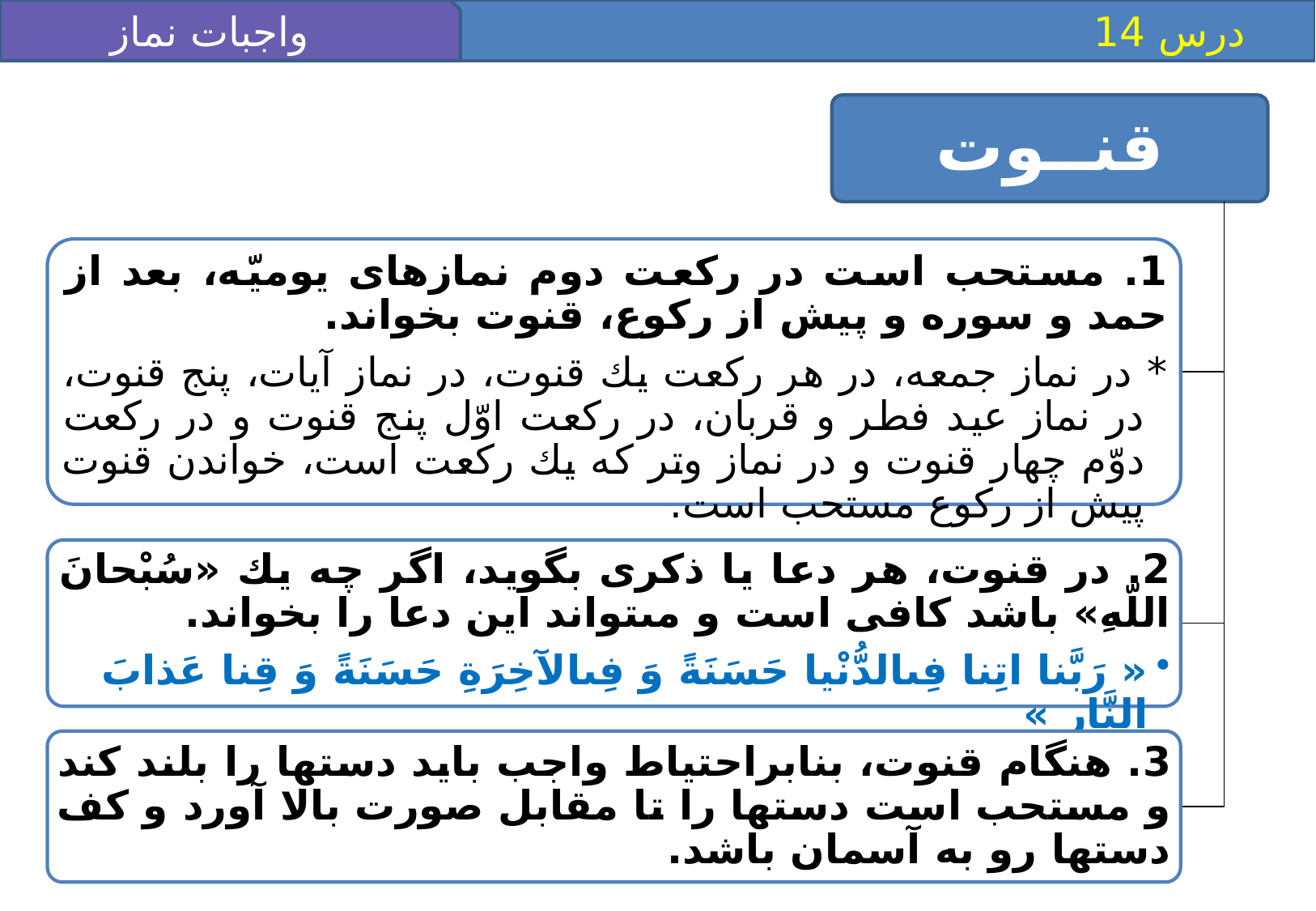

واجبات نماز 4
 درس 14
قنــوت

1. مستحب است در ركعت دوم نمازهاى يوميّه، بعد از حمد و سوره و پيش از ركوع، قنوت بخواند.
* در نماز جمعه، در هر ركعت يك قنوت، در نماز آيات، پنج قنوت، در نماز عيد فطر و قربان، در ركعت اوّل پنج قنوت و در ركعت دوّم چهار قنوت و در نماز وتر كه يك ركعت است، خواندن قنوت پيش از ركوع مستحب است.

3. هنگام قنوت، بنابراحتياط واجب بايد دست‏ها را بلند كند و مستحب است دست‏ها را تا مقابل صورت بالا آورد و كف دست‏ها رو به آسمان باشد.

2. در قنوت، هر دعا يا ذكرى بگويد، اگر چه يك «سُبْحانَ اللّه‏ِ» باشد كافى است و مى‏تواند اين دعا را بخواند.
« رَبَّنا اتِنا فِى‏الدُّنْيا حَسَنَةً وَ فِى‏الآخِرَةِ حَسَنَةً وَ قِنا عَذابَ النَّارِ »